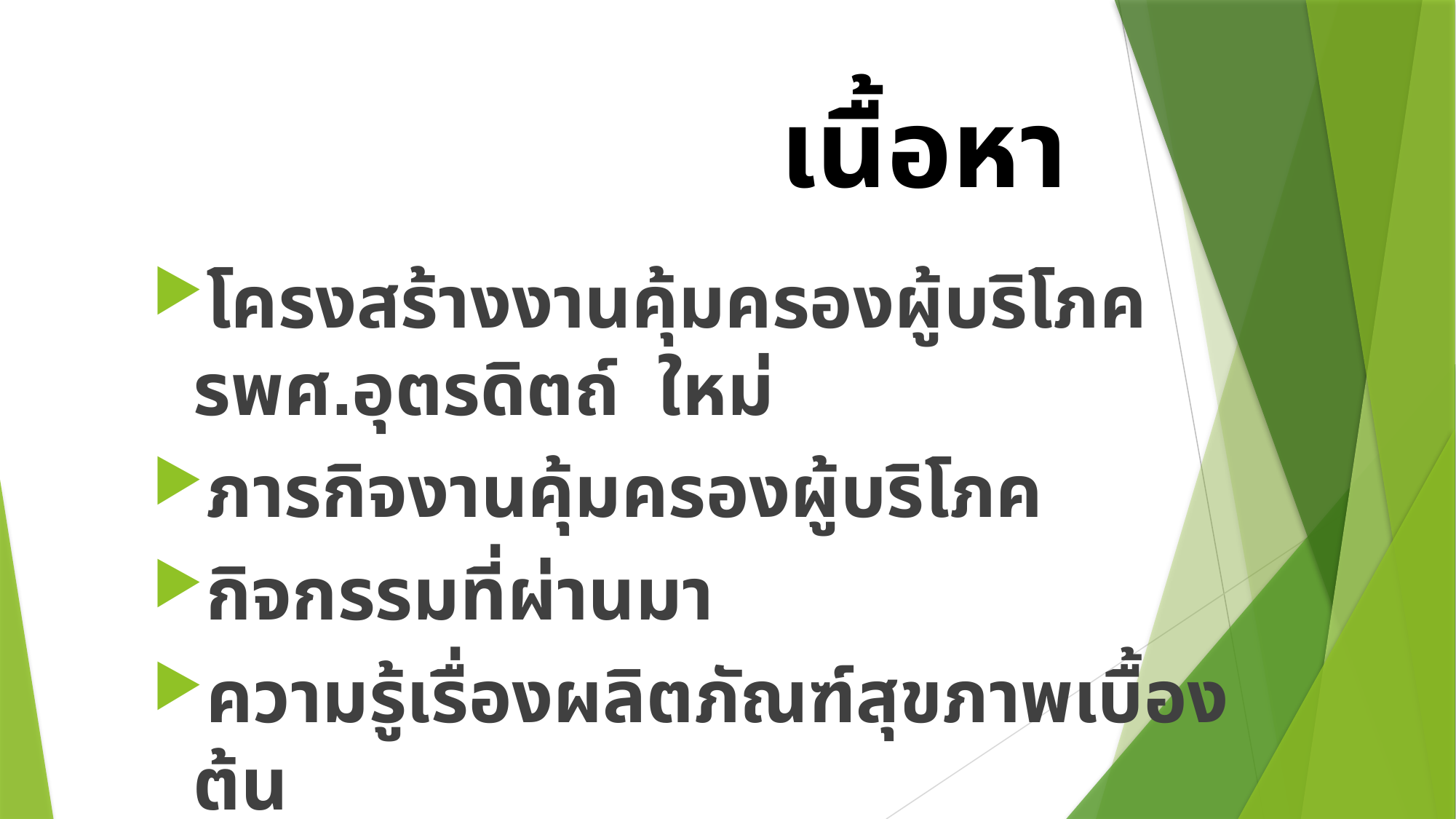

# เนื้อหา
โครงสร้างงานคุ้มครองผู้บริโภค รพศ.อุตรดิตถ์  ใหม่
ภารกิจงานคุ้มครองผู้บริโภค
กิจกรรมที่ผ่านมา
ความรู้เรื่องผลิตภัณฑ์สุขภาพเบื้องต้น